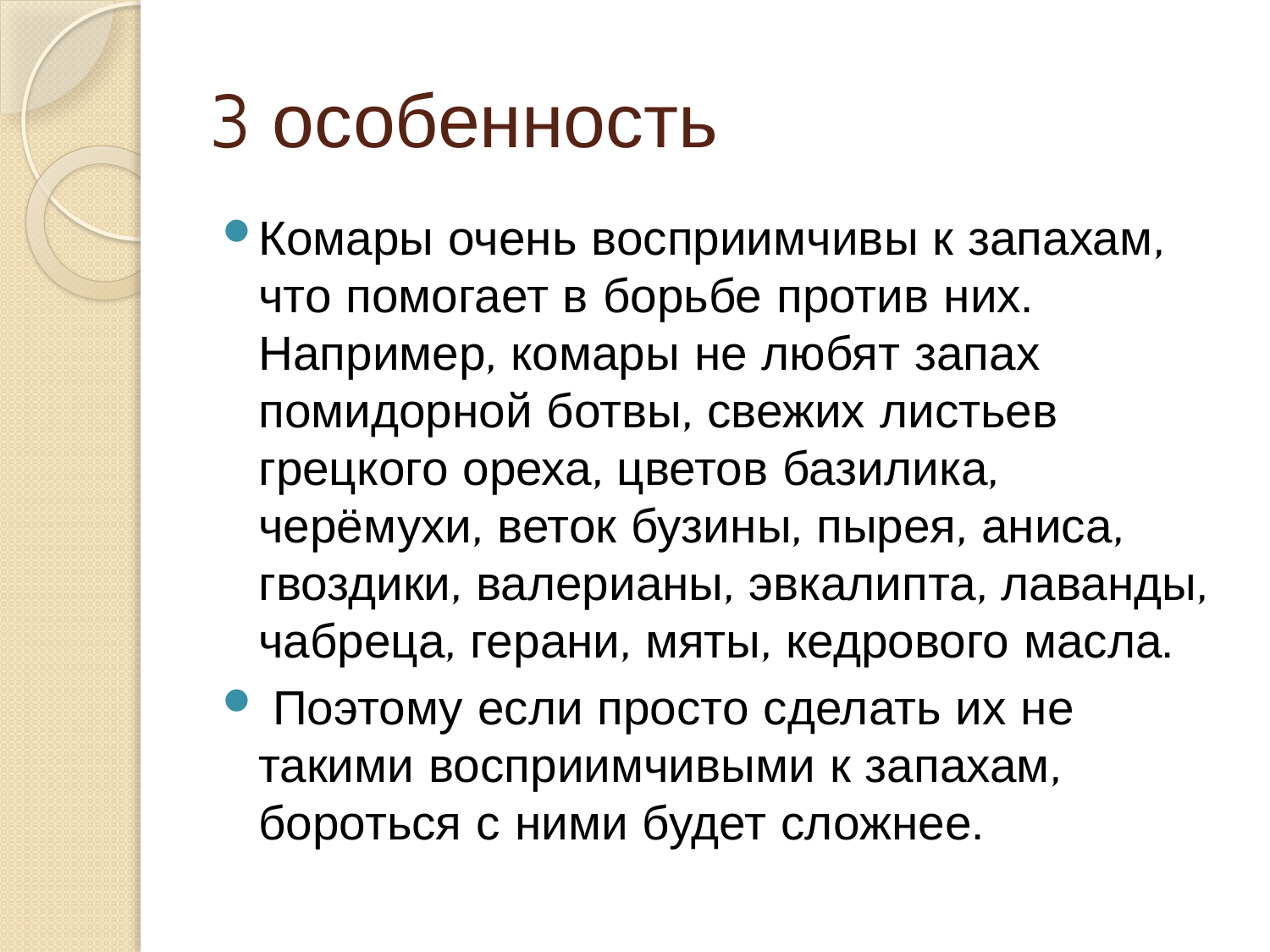

# 3 особенность
Комары очень восприимчивы к запахам, что помогает в борьбе против них. Например, комары не любят запах помидорной ботвы, свежих листьев грецкого ореха, цветов базилика, черёмухи, веток бузины, пырея, аниса, гвоздики, валерианы, эвкалипта, лаванды, чабреца, герани, мяты, кедрового масла.
 Поэтому если просто сделать их не такими восприимчивыми к запахам, бороться с ними будет сложнее.